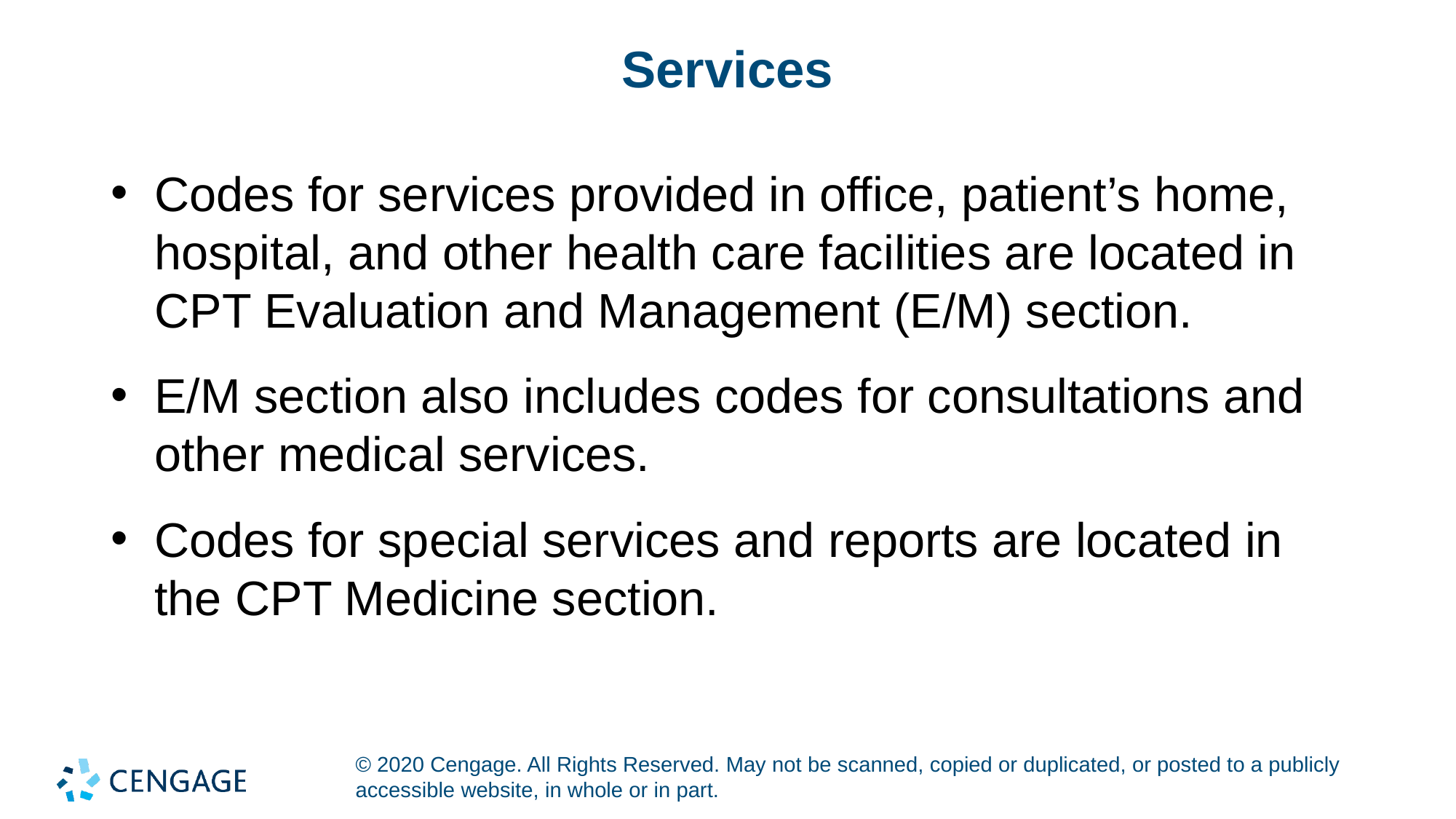

# Services
Codes for services provided in office, patient’s home, hospital, and other health care facilities are located in CPT Evaluation and Management (E/M) section.
E/M section also includes codes for consultations and other medical services.
Codes for special services and reports are located in the CPT Medicine section.